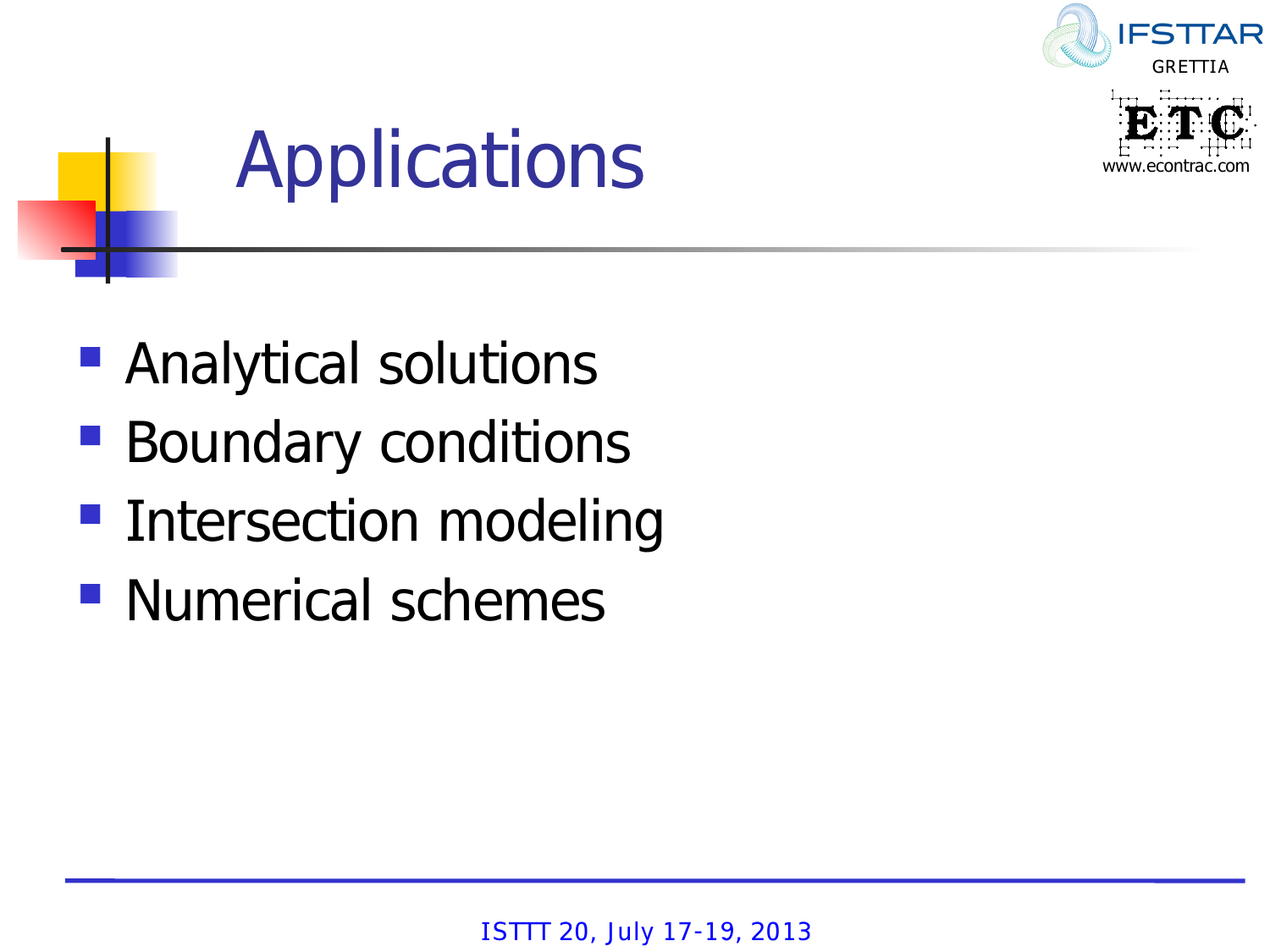

# Applications
Analytical solutions
Boundary conditions
Intersection modeling
Numerical schemes

ISTTT 20, July 17-19, 2013